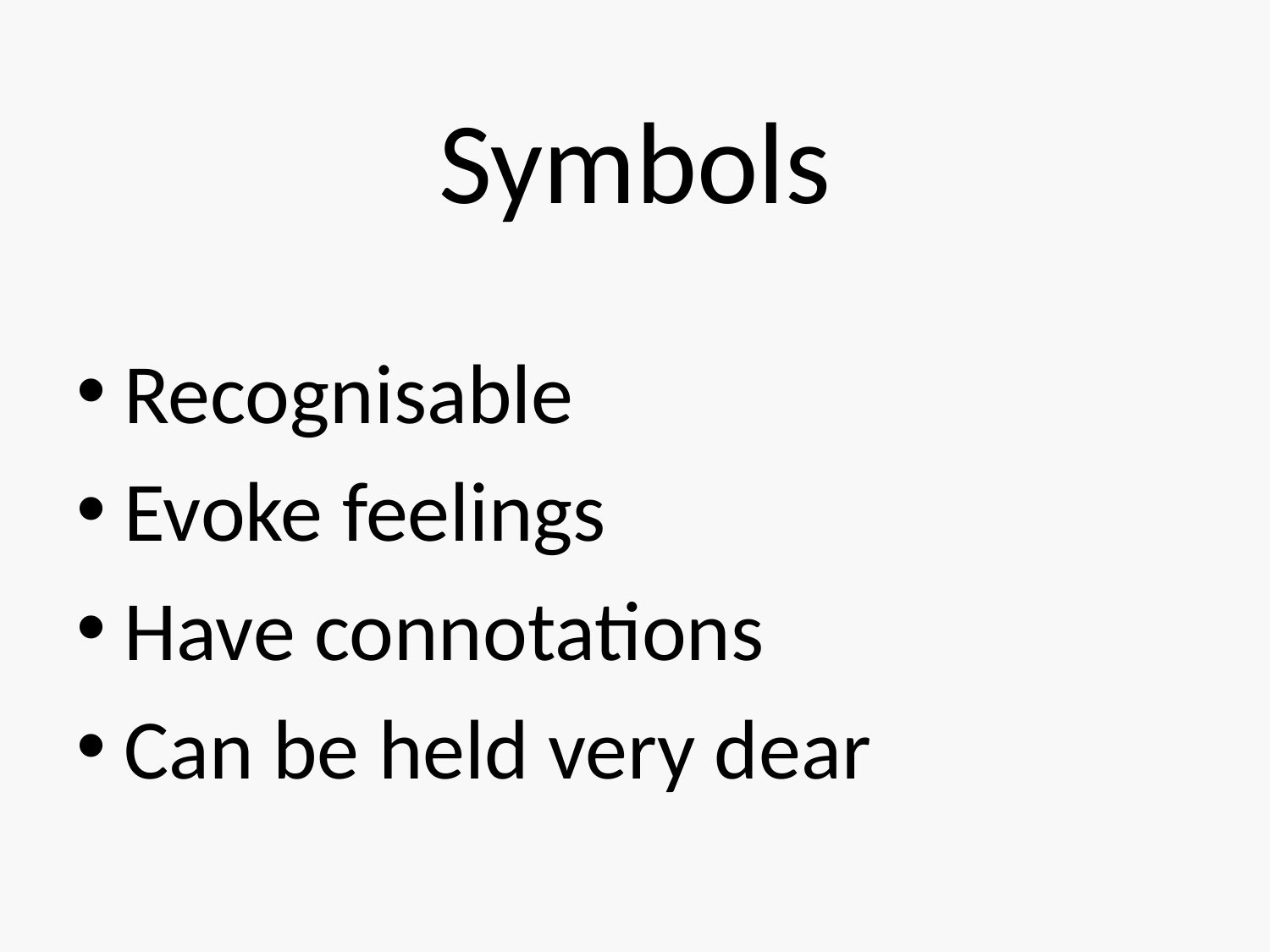

# Symbols

Recognisable
Evoke feelings
Have connotations
Can be held very dear